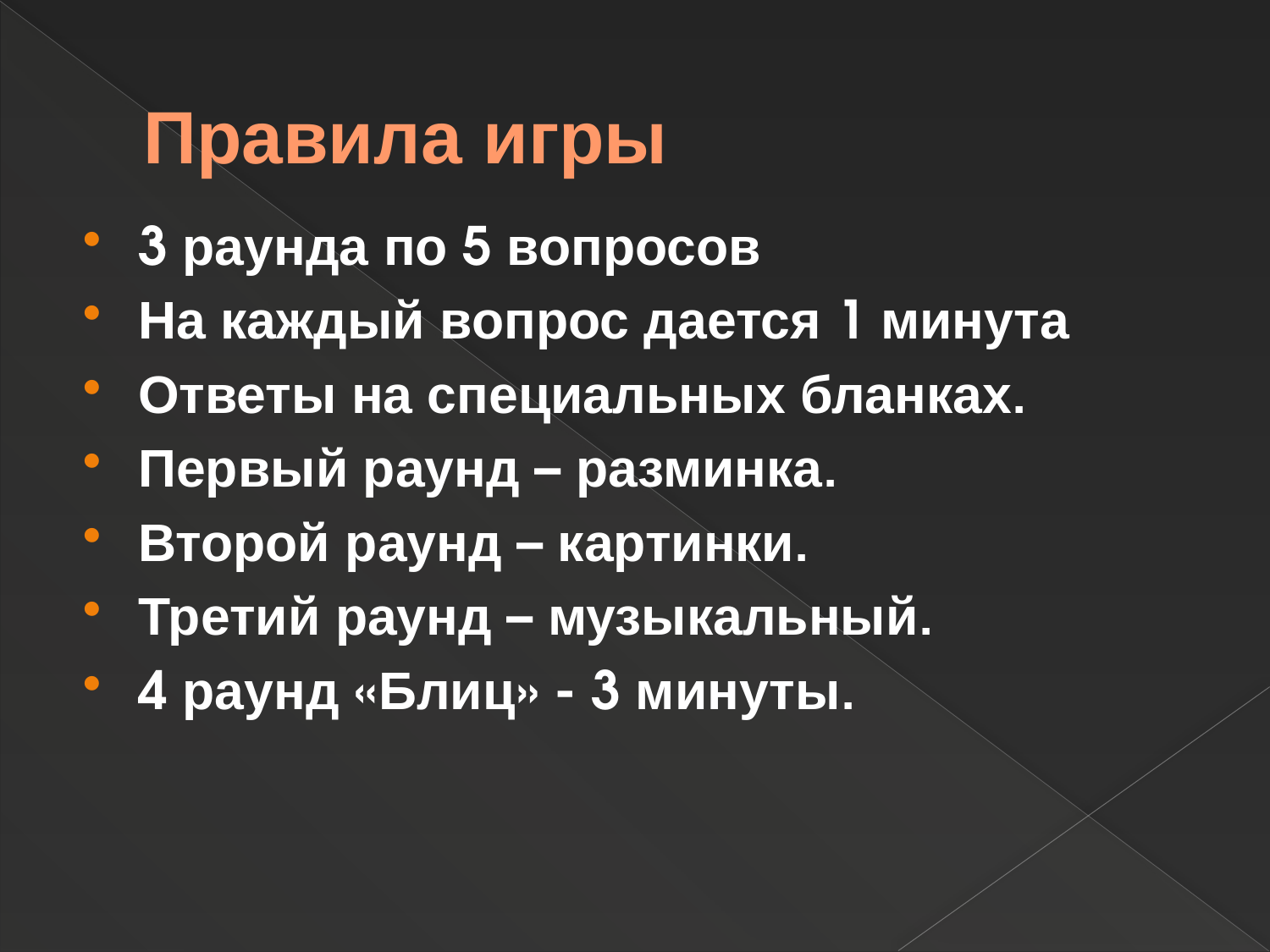

# Правила игры
3 раунда по 5 вопросов
На каждый вопрос дается 1 минута
Ответы на специальных бланках.
Первый раунд – разминка.
Второй раунд – картинки.
Третий раунд – музыкальный.
4 раунд «Блиц» - 3 минуты.